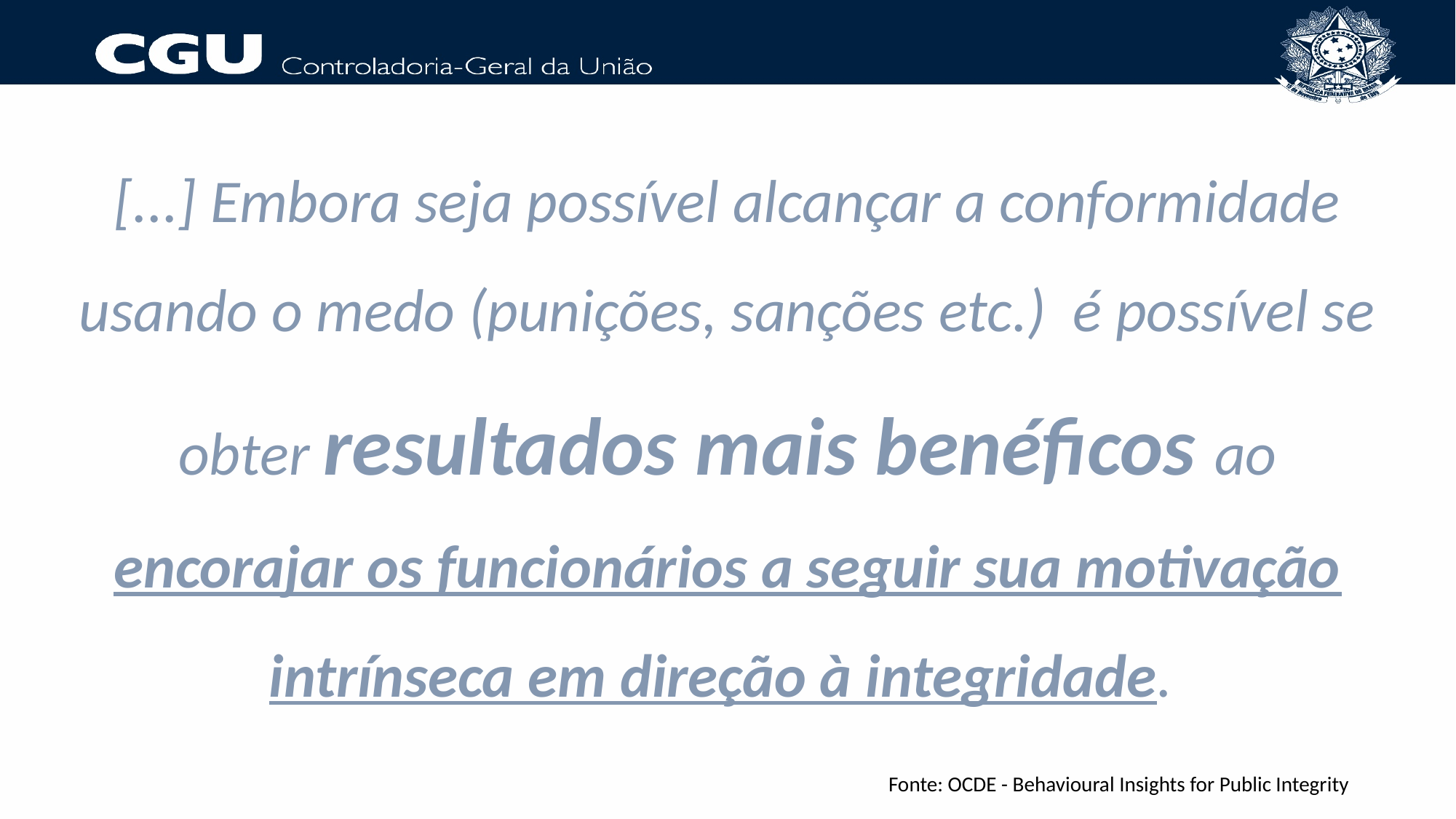

[...] Embora seja possível alcançar a conformidade usando o medo (punições, sanções etc.)  é possível se obter resultados mais benéficos ao encorajar os funcionários a seguir sua motivação intrínseca em direção à integridade.
Fonte: OCDE - Behavioural Insights for Public Integrity